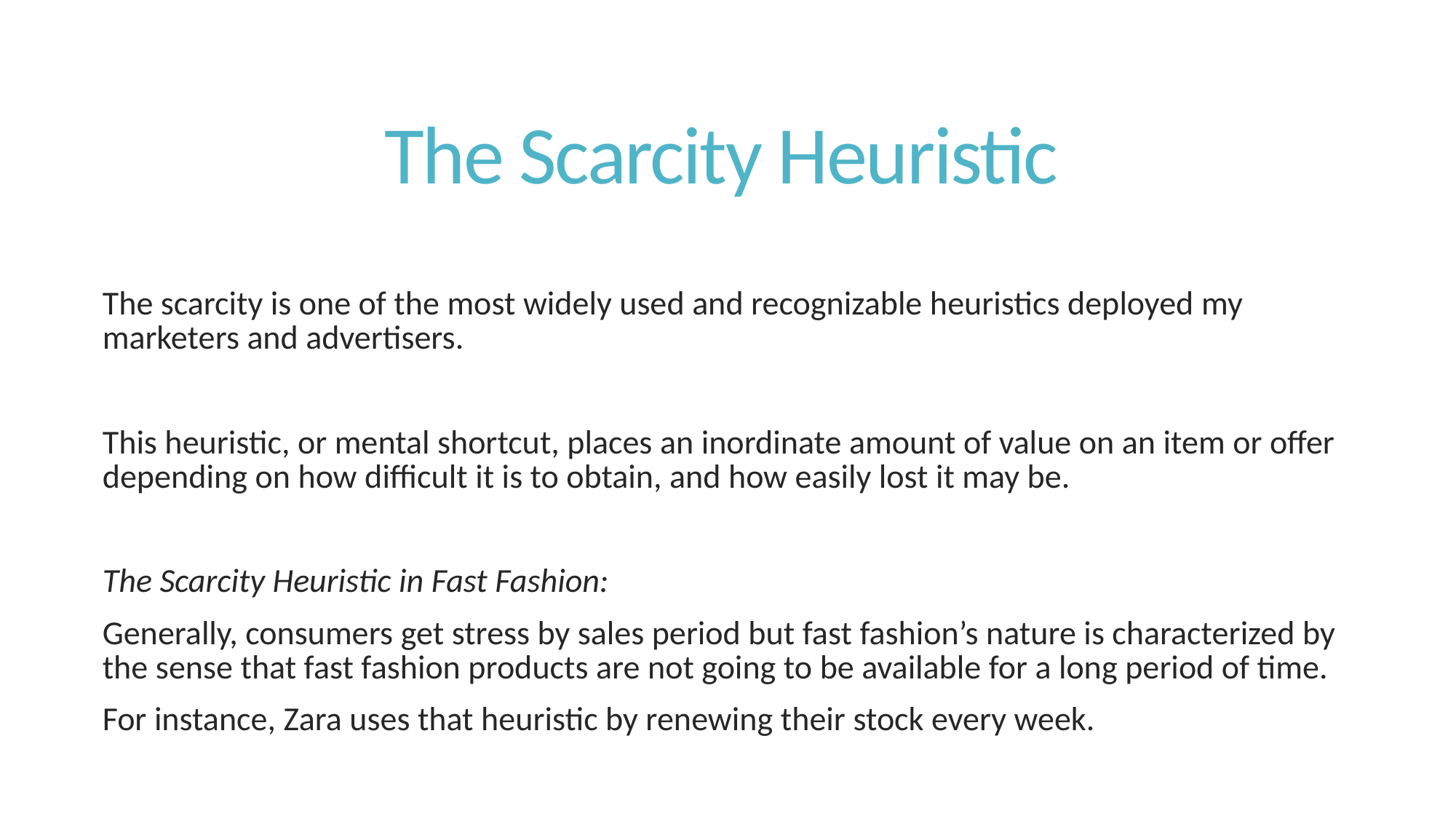

# The Scarcity Heuristic
The scarcity is one of the most widely used and recognizable heuristics deployed my marketers and advertisers.

This heuristic, or mental shortcut, places an inordinate amount of value on an item or offer depending on how difficult it is to obtain, and how easily lost it may be.

The Scarcity Heuristic in Fast Fashion:
Generally, consumers get stress by sales period but fast fashion’s nature is characterized by the sense that fast fashion products are not going to be available for a long period of time.
For instance, Zara uses that heuristic by renewing their stock every week.